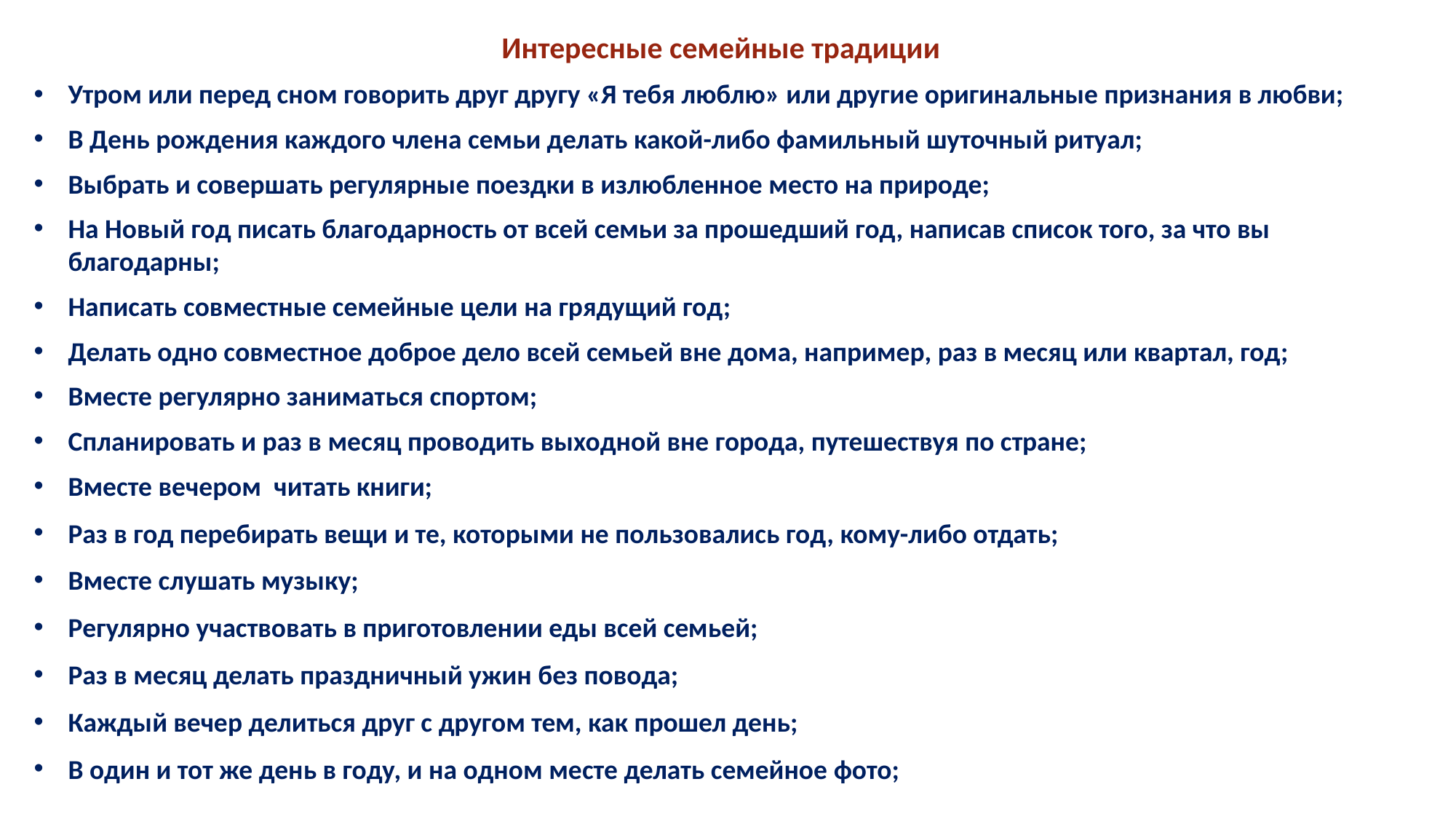

Интересные семейные традиции
Утром или перед сном говорить друг другу «Я тебя люблю» или другие оригинальные признания в любви;
В День рождения каждого члена семьи делать какой-либо фамильный шуточный ритуал;
Выбрать и совершать регулярные поездки в излюбленное место на природе;
На Новый год писать благодарность от всей семьи за прошедший год, написав список того, за что вы благодарны;
Написать совместные семейные цели на грядущий год;
Делать одно совместное доброе дело всей семьей вне дома, например, раз в месяц или квартал, год;
Вместе регулярно заниматься спортом;
Спланировать и раз в месяц проводить выходной вне города, путешествуя по стране;
Вместе вечером  читать книги;
Раз в год перебирать вещи и те, которыми не пользовались год, кому-либо отдать;
Вместе слушать музыку;
Регулярно участвовать в приготовлении еды всей семьей;
Раз в месяц делать праздничный ужин без повода;
Каждый вечер делиться друг с другом тем, как прошел день;
В один и тот же день в году, и на одном месте делать семейное фото;